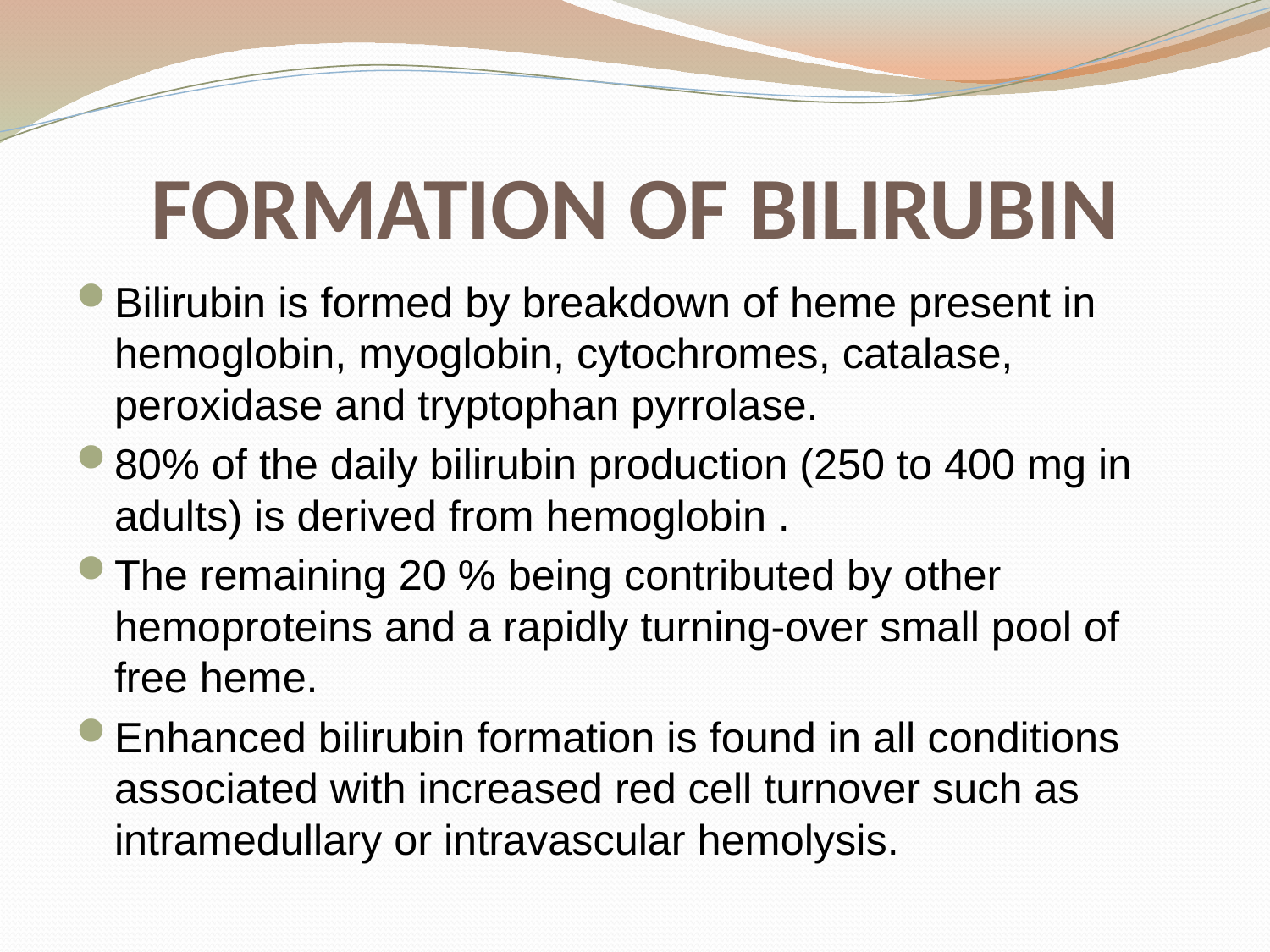

# FORMATION OF BILIRUBIN
Bilirubin is formed by breakdown of heme present in hemoglobin, myoglobin, cytochromes, catalase, peroxidase and tryptophan pyrrolase.
80% of the daily bilirubin production (250 to 400 mg in adults) is derived from hemoglobin .
The remaining 20 % being contributed by other hemoproteins and a rapidly turning-over small pool of free heme.
Enhanced bilirubin formation is found in all conditions associated with increased red cell turnover such as intramedullary or intravascular hemolysis.